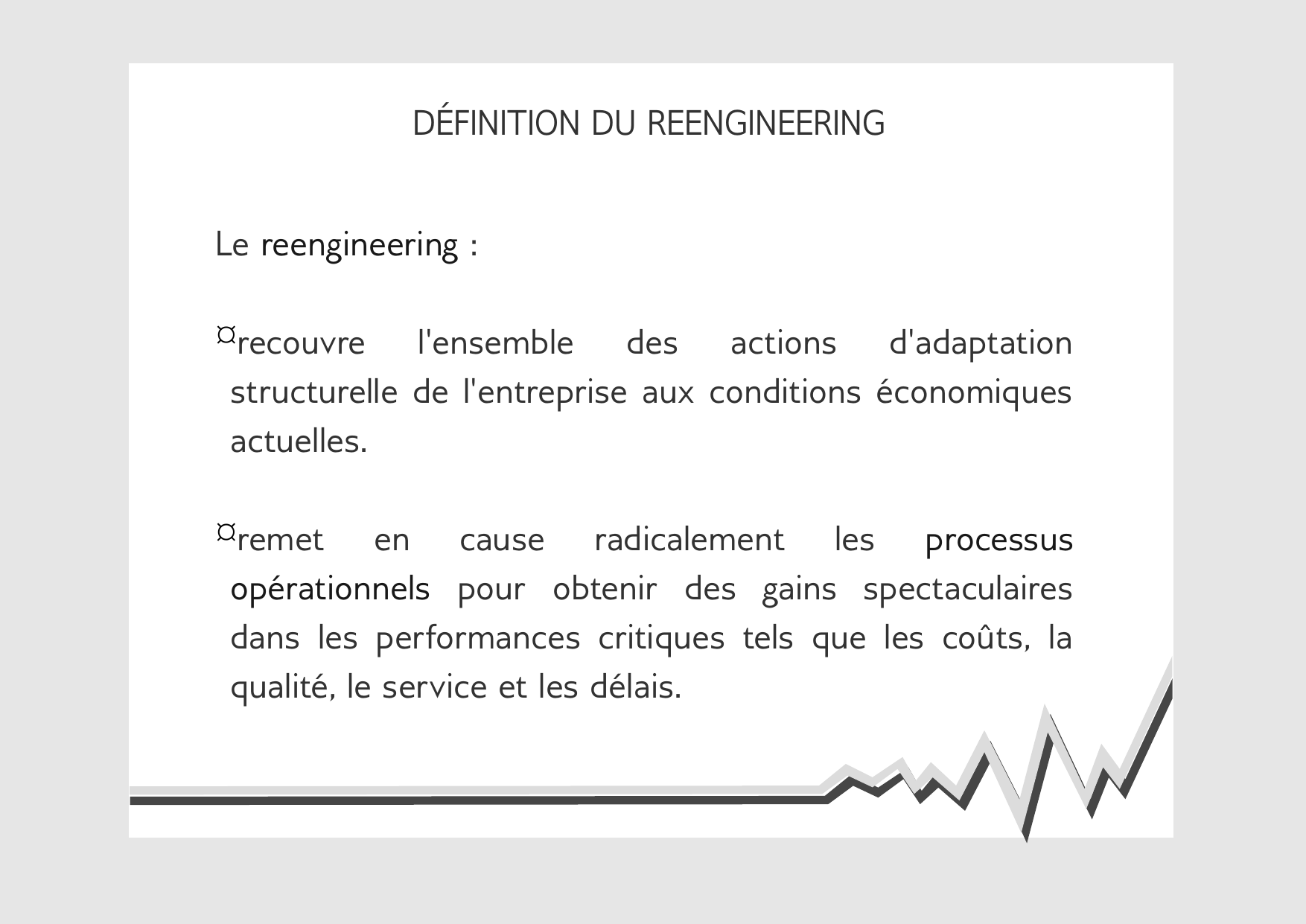

DÉFINITION DU REENGINEERING
Le reengineering :

recouvre l'ensemble des actions d'adaptation structurelle de l'entreprise aux conditions économiques actuelles.

remet en cause radicalement les processus opérationnels pour obtenir des gains spectaculaires dans les performances critiques tels que les coûts, la qualité, le service et les délais.